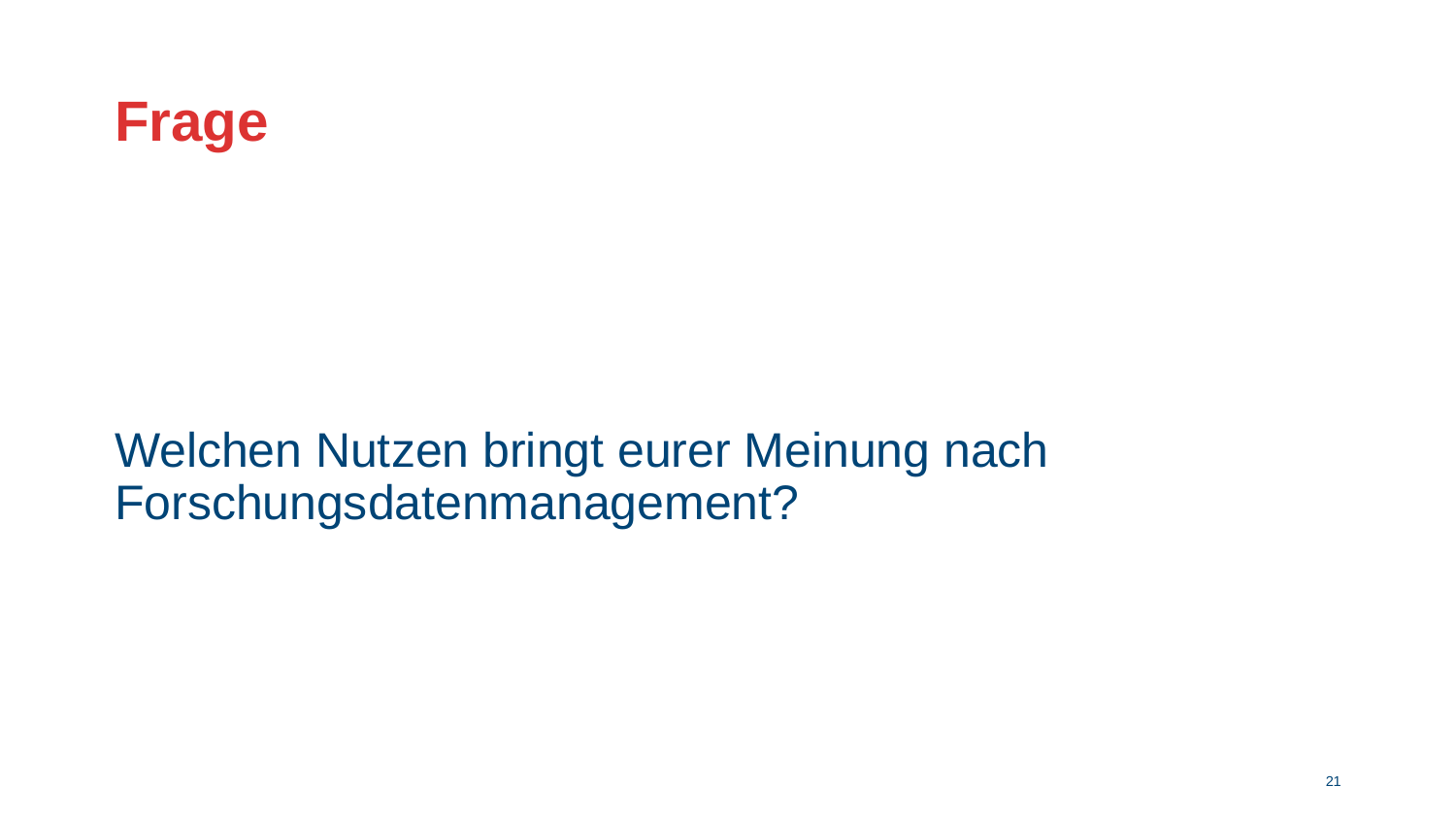

# Frage
Welchen Nutzen bringt eurer Meinung nach Forschungsdatenmanagement?
21